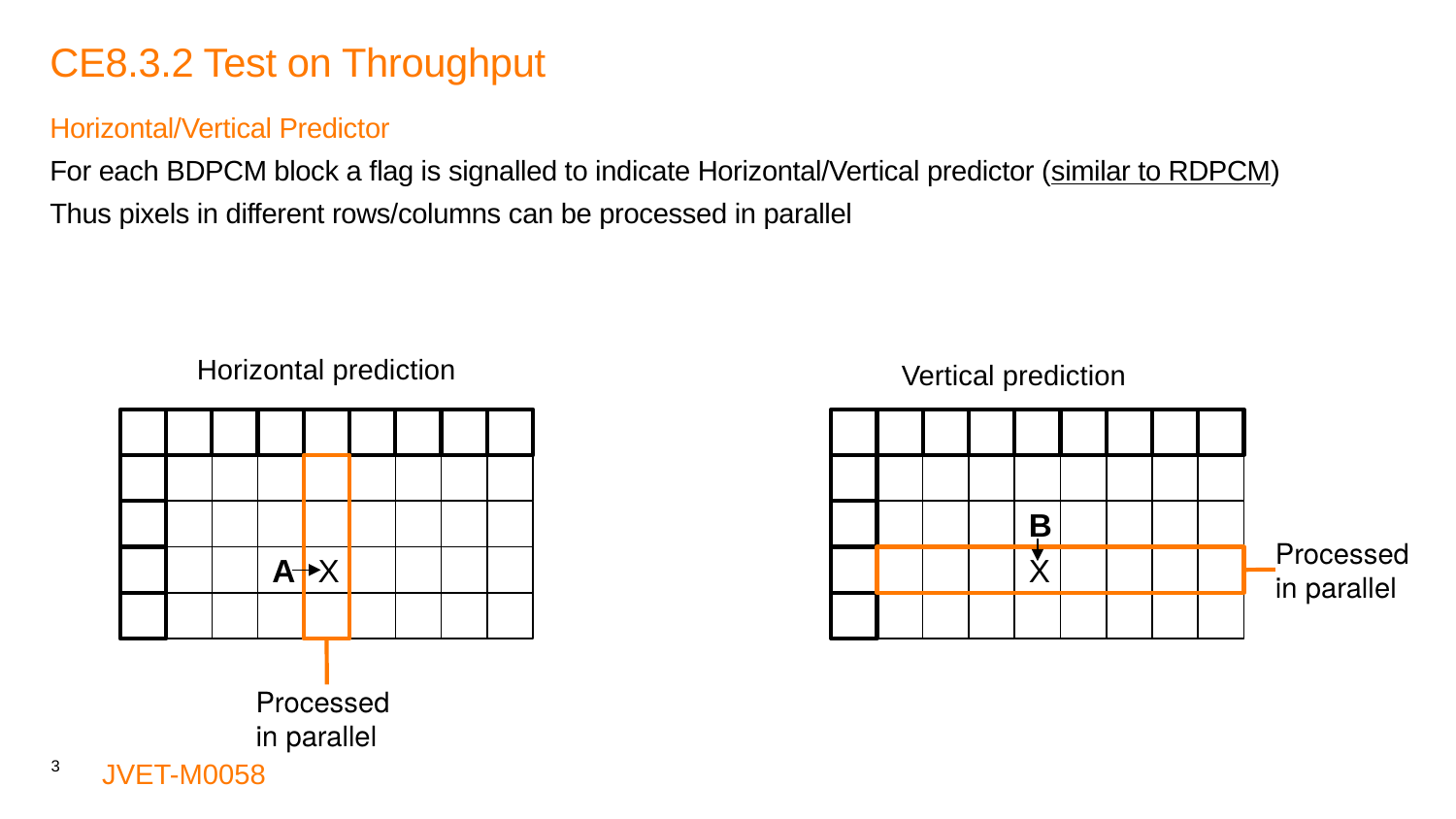

# CE8.3.2 Test on Throughput
Horizontal/Vertical Predictor
For each BDPCM block a flag is signalled to indicate Horizontal/Vertical predictor (similar to RDPCM)
Thus pixels in different rows/columns can be processed in parallel

Horizontal prediction
Vertical prediction

B

Processed
in parallel

A
X

X

Processed
in parallel